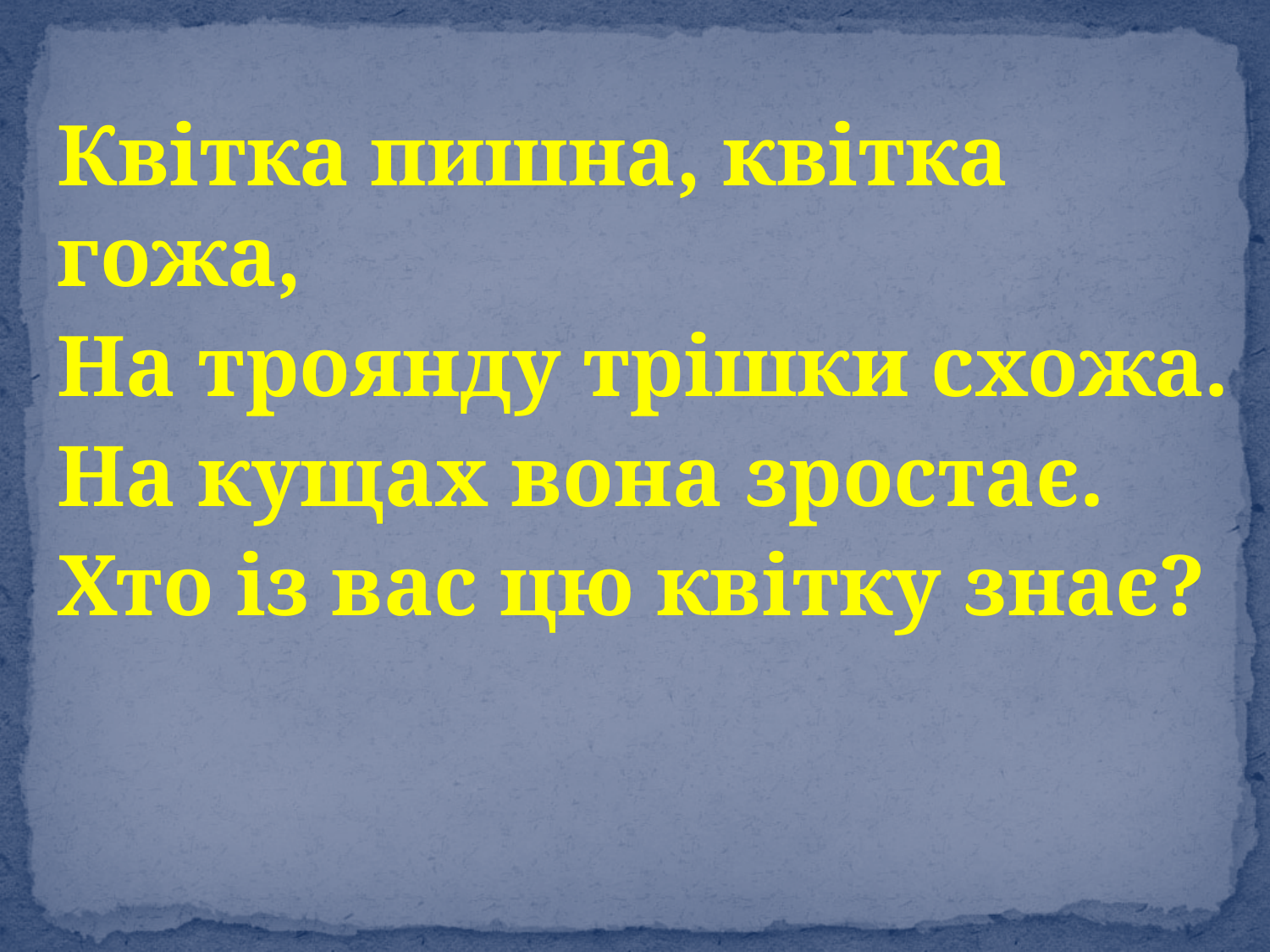

#
Квітка пишна, квітка гожа,
На троянду трішки схожа.
На кущах вона зростає.
Хто із вас цю квітку знає?